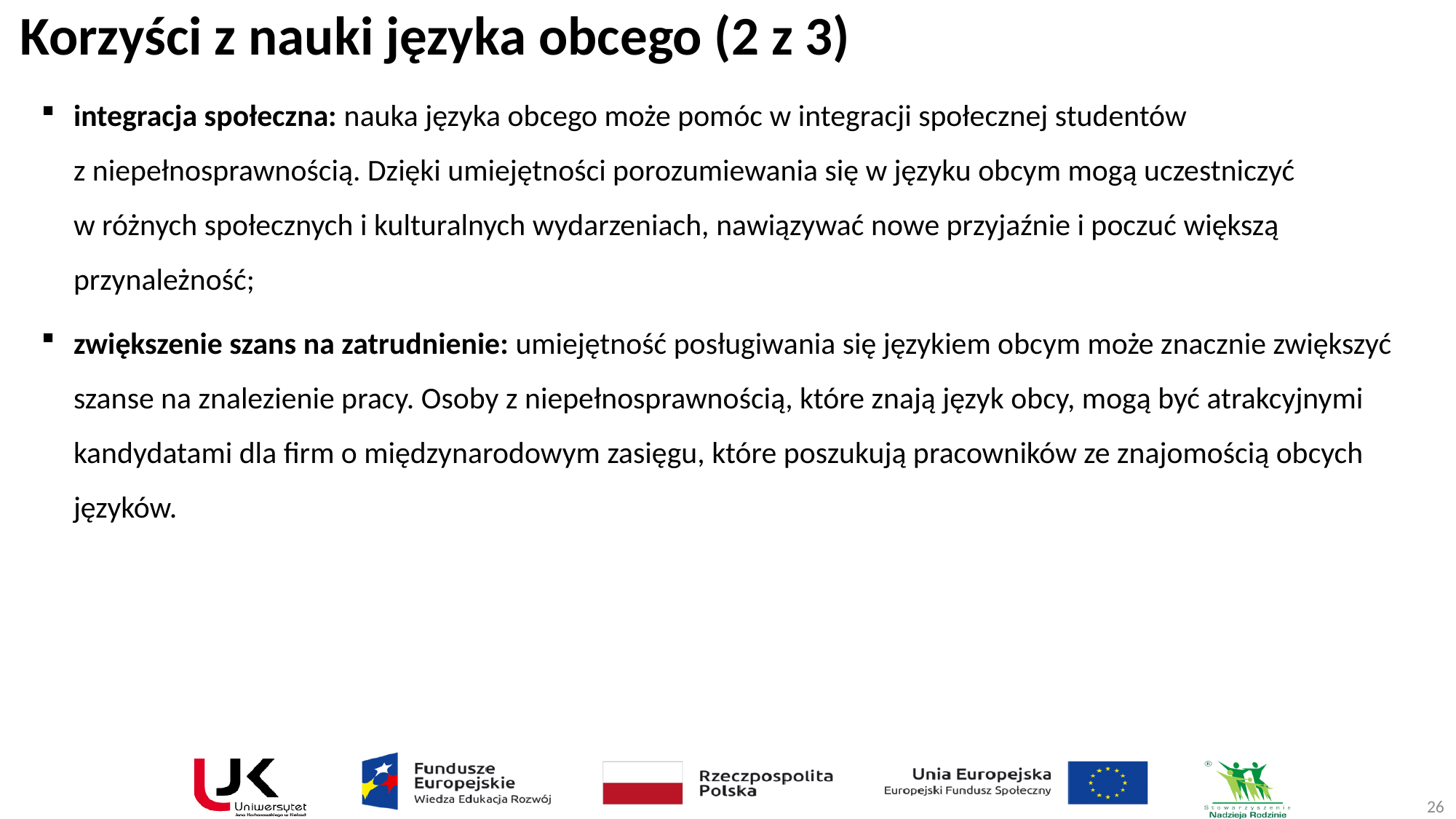

# Korzyści z nauki języka obcego (2 z 3)

integracja społeczna: nauka języka obcego może pomóc w integracji społecznej studentów
z niepełnosprawnością. Dzięki umiejętności porozumiewania się w języku obcym mogą uczestniczyć
w różnych społecznych i kulturalnych wydarzeniach, nawiązywać nowe przyjaźnie i poczuć większą przynależność;
zwiększenie szans na zatrudnienie: umiejętność posługiwania się językiem obcym może znacznie zwiększyć szanse na znalezienie pracy. Osoby z niepełnosprawnością, które znają język obcy, mogą być atrakcyjnymi kandydatami dla firm o międzynarodowym zasięgu, które poszukują pracowników ze znajomością obcych języków.
26